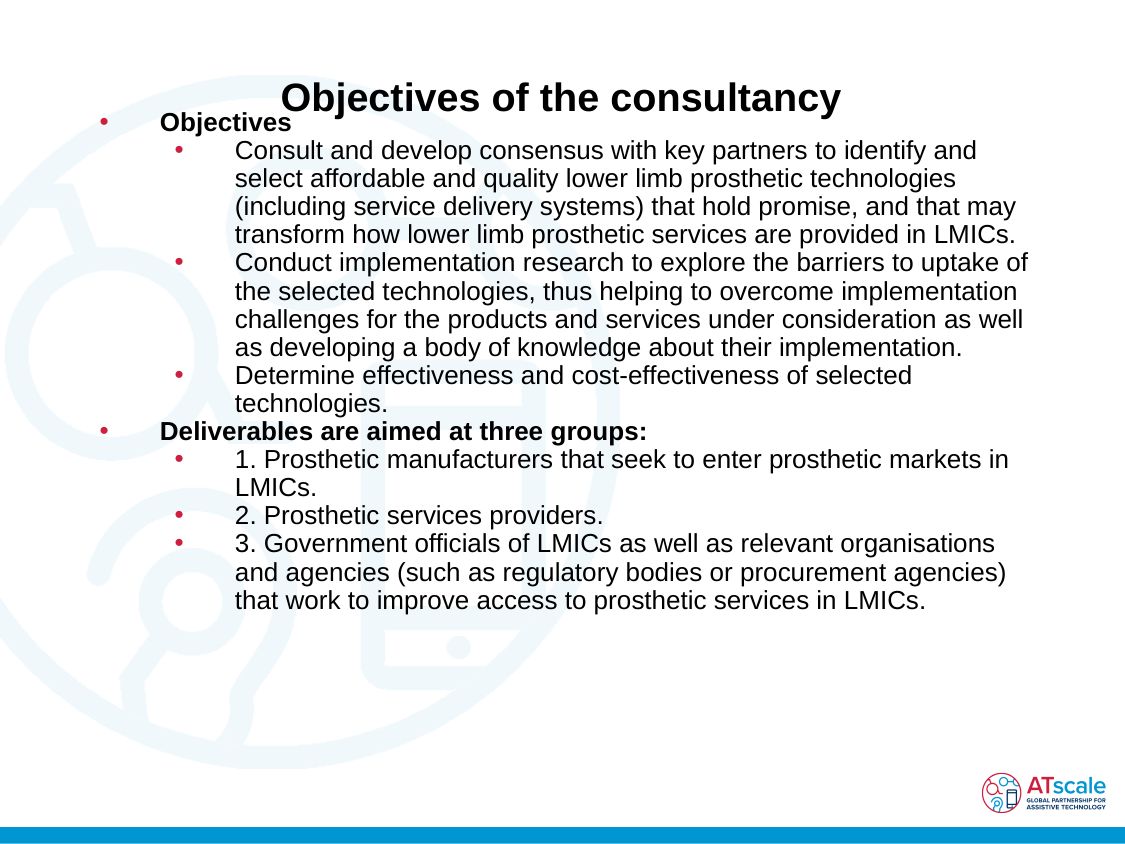

# Objectives of the consultancy
Objectives
Consult and develop consensus with key partners to identify and select affordable and quality lower limb prosthetic technologies (including service delivery systems) that hold promise, and that may transform how lower limb prosthetic services are provided in LMICs.
Conduct implementation research to explore the barriers to uptake of the selected technologies, thus helping to overcome implementation challenges for the products and services under consideration as well as developing a body of knowledge about their implementation.
Determine effectiveness and cost-effectiveness of selected technologies.
Deliverables are aimed at three groups:
1. Prosthetic manufacturers that seek to enter prosthetic markets in LMICs.
2. Prosthetic services providers.
3. Government officials of LMICs as well as relevant organisations and agencies (such as regulatory bodies or procurement agencies) that work to improve access to prosthetic services in LMICs.